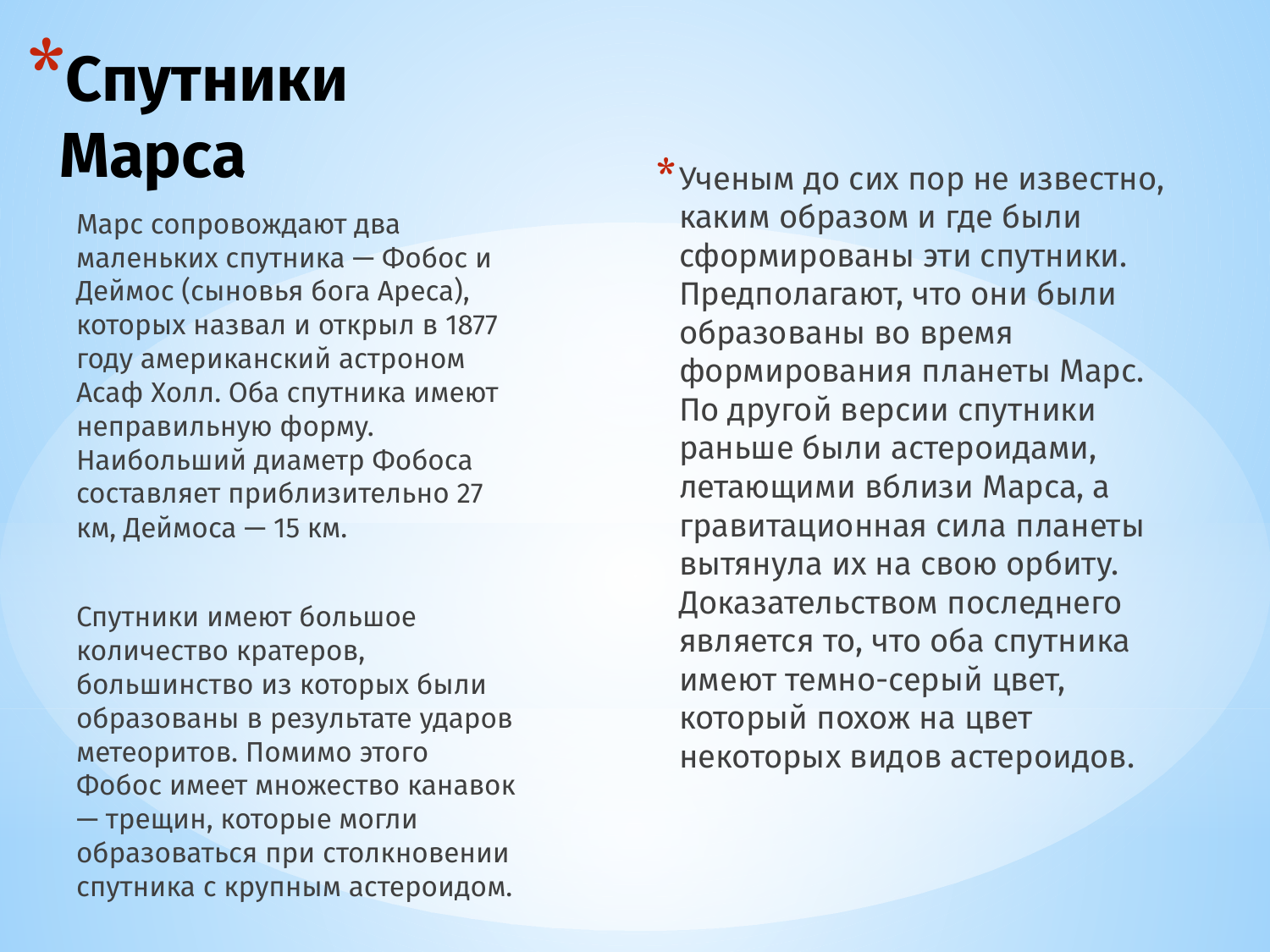

# Спутники Марса

Ученым до сих пор не известно, каким образом и где были сформированы эти спутники. Предполагают, что они были образованы во время формирования планеты Марс. По другой версии спутники раньше были астероидами, летающими вблизи Марса, а гравитационная сила планеты вытянула их на свою орбиту. Доказательством последнего является то, что оба спутника имеют темно-серый цвет, который похож на цвет некоторых видов астероидов.
Марс сопровождают два маленьких спутника — Фобос и Деймос (сыновья бога Ареса), которых назвал и открыл в 1877 году американский астроном Асаф Холл. Оба спутника имеют неправильную форму. Наибольший диаметр Фобоса составляет приблизительно 27 км, Деймоса — 15 км.

Спутники имеют большое количество кратеров, большинство из которых были образованы в результате ударов метеоритов. Помимо этого Фобос имеет множество канавок — трещин, которые могли образоваться при столкновении спутника с крупным астероидом.